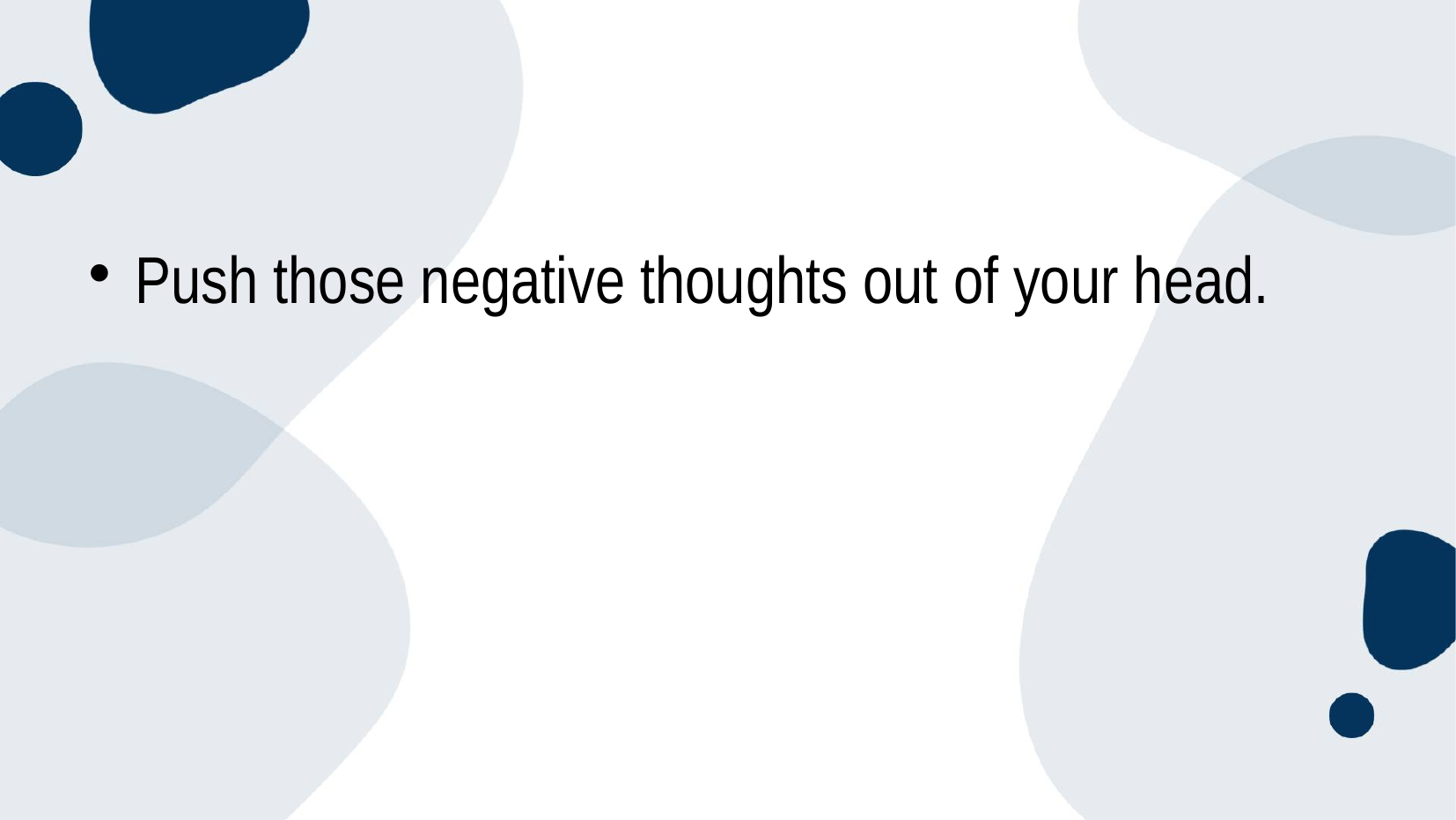

Push those negative thoughts out of your head.